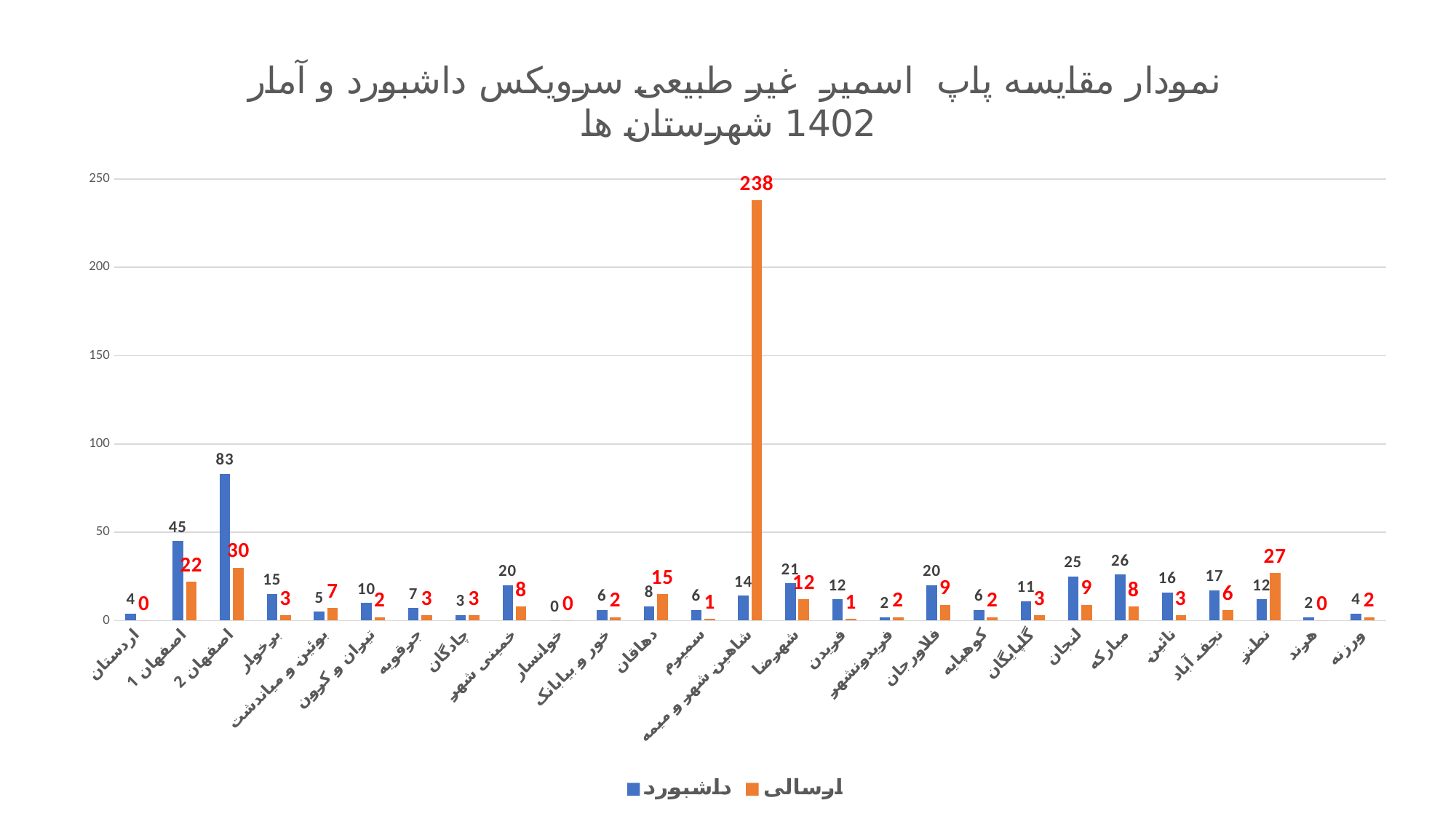

### Chart: نمودار مقایسه پاپ  اسمیر  غیر طبیعی سرویکس داشبورد و آمار 1402 شهرستان ها

| Category | داشبورد | ارسالی |
|---|---|---|
| اردستان | 4.0 | 0.0 |
| اصفهان 1 | 45.0 | 22.0 |
| اصفهان 2 | 83.0 | 30.0 |
| برخوار | 15.0 | 3.0 |
| بوئین و میاندشت | 5.0 | 7.0 |
| تیران و کرون | 10.0 | 2.0 |
| جرقویه | 7.0 | 3.0 |
| چادگان | 3.0 | 3.0 |
| خمینی شهر | 20.0 | 8.0 |
| خوانسار | 0.0 | 0.0 |
| خور و بیابانک | 6.0 | 2.0 |
| دهاقان | 8.0 | 15.0 |
| سمیرم | 6.0 | 1.0 |
| شاهین شهر و میمه | 14.0 | 238.0 |
| شهرضا | 21.0 | 12.0 |
| فریدن | 12.0 | 1.0 |
| فریدونشهر | 2.0 | 2.0 |
| فلاورجان | 20.0 | 9.0 |
| کوهپایه | 6.0 | 2.0 |
| گلپایگان | 11.0 | 3.0 |
| لنجان | 25.0 | 9.0 |
| مبارکه | 26.0 | 8.0 |
| نائین | 16.0 | 3.0 |
| نجف آباد | 17.0 | 6.0 |
| نطنز | 12.0 | 27.0 |
| هرند | 2.0 | 0.0 |
| ورزنه | 4.0 | 2.0 |
#